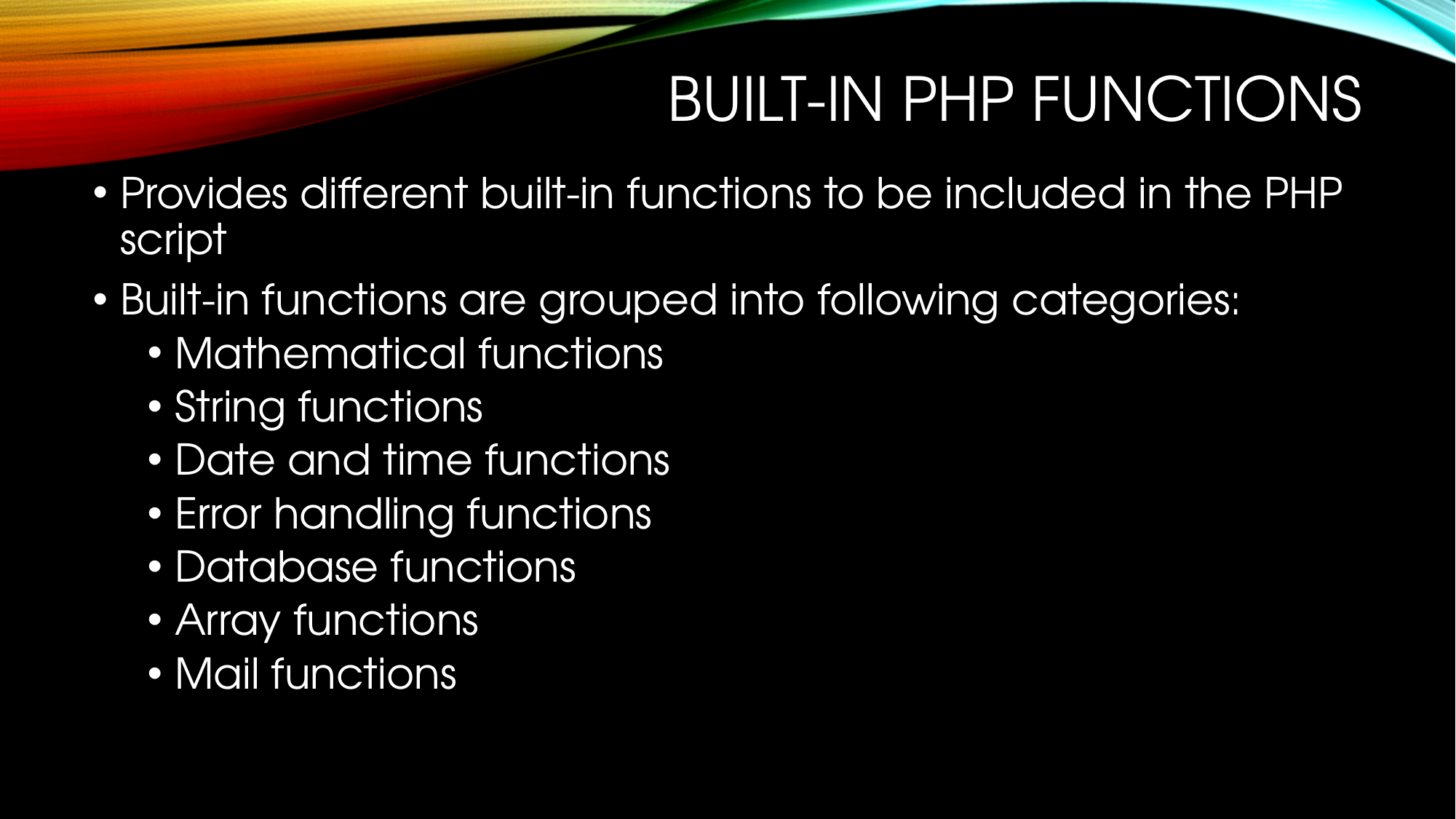

# Built-in PHP Functions
Provides different built-in functions to be included in the PHP script
Built-in functions are grouped into following categories:
Mathematical functions
String functions
Date and time functions
Error handling functions
Database functions
Array functions
Mail functions